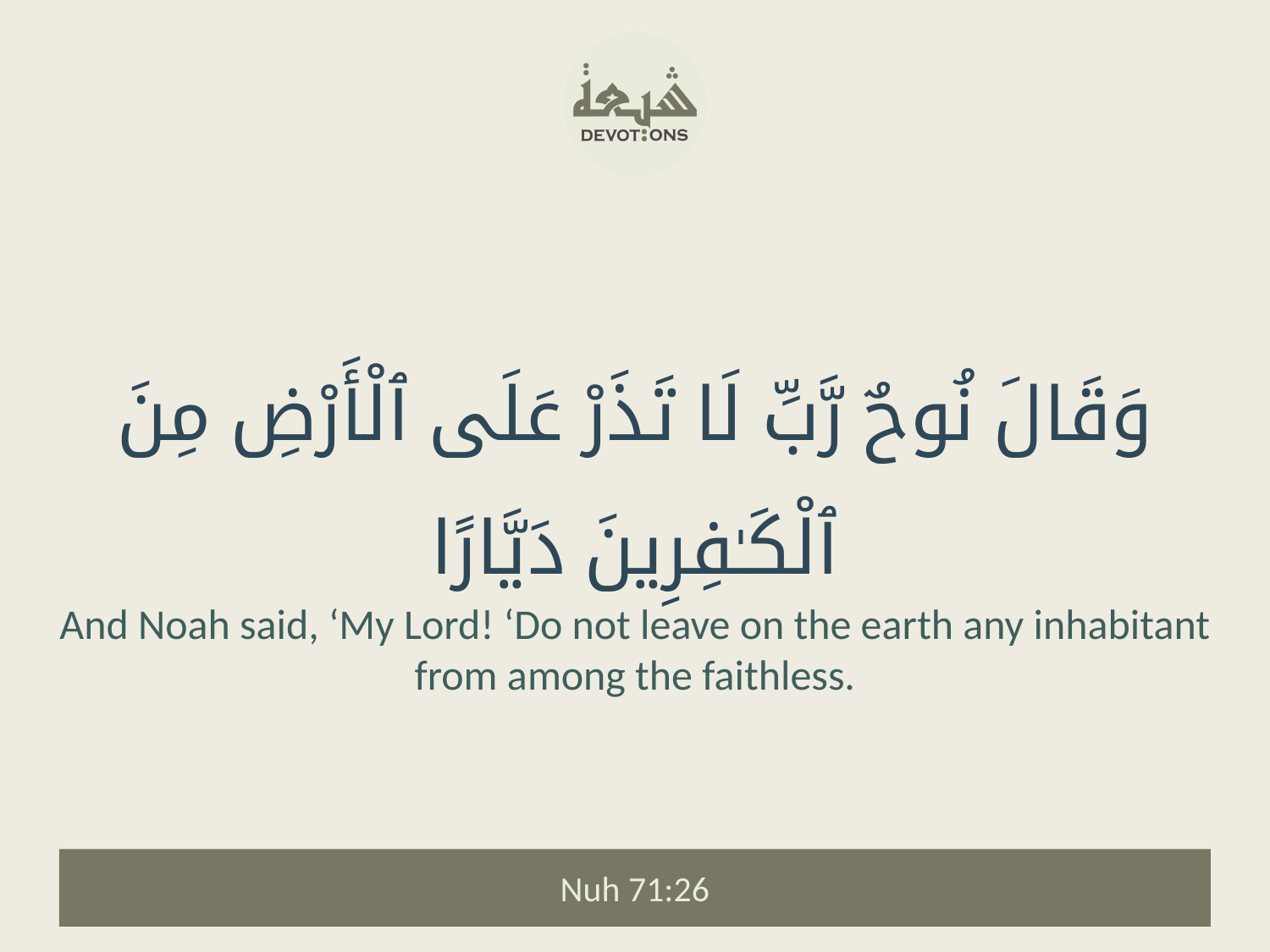

وَقَالَ نُوحٌ رَّبِّ لَا تَذَرْ عَلَى ٱلْأَرْضِ مِنَ ٱلْكَـٰفِرِينَ دَيَّارًا
And Noah said, ‘My Lord! ‘Do not leave on the earth any inhabitant from among the faithless.
Nuh 71:26